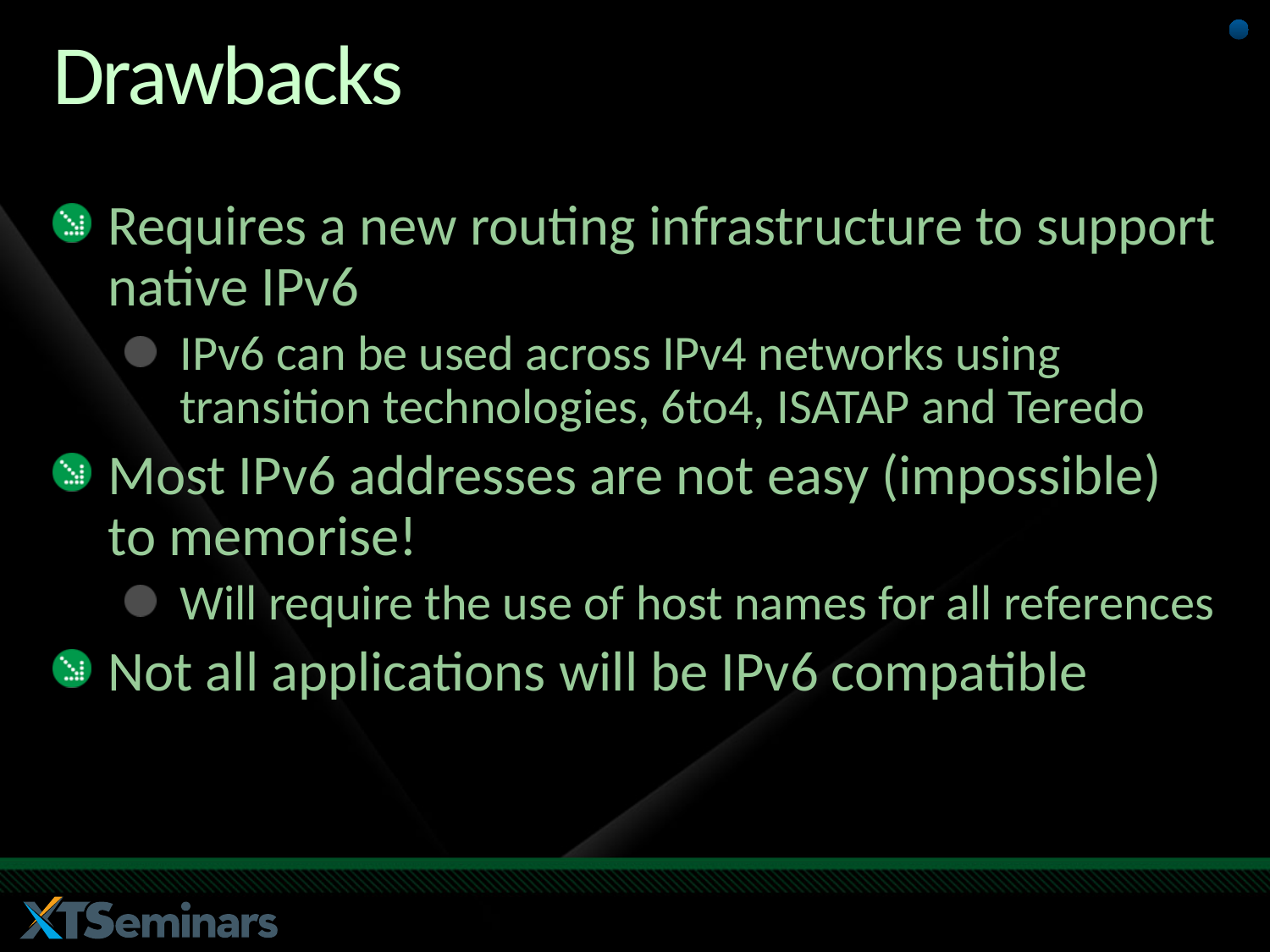

# Drawbacks
Requires a new routing infrastructure to support native IPv6
IPv6 can be used across IPv4 networks using transition technologies, 6to4, ISATAP and Teredo
Most IPv6 addresses are not easy (impossible) to memorise!
Will require the use of host names for all references
Not all applications will be IPv6 compatible